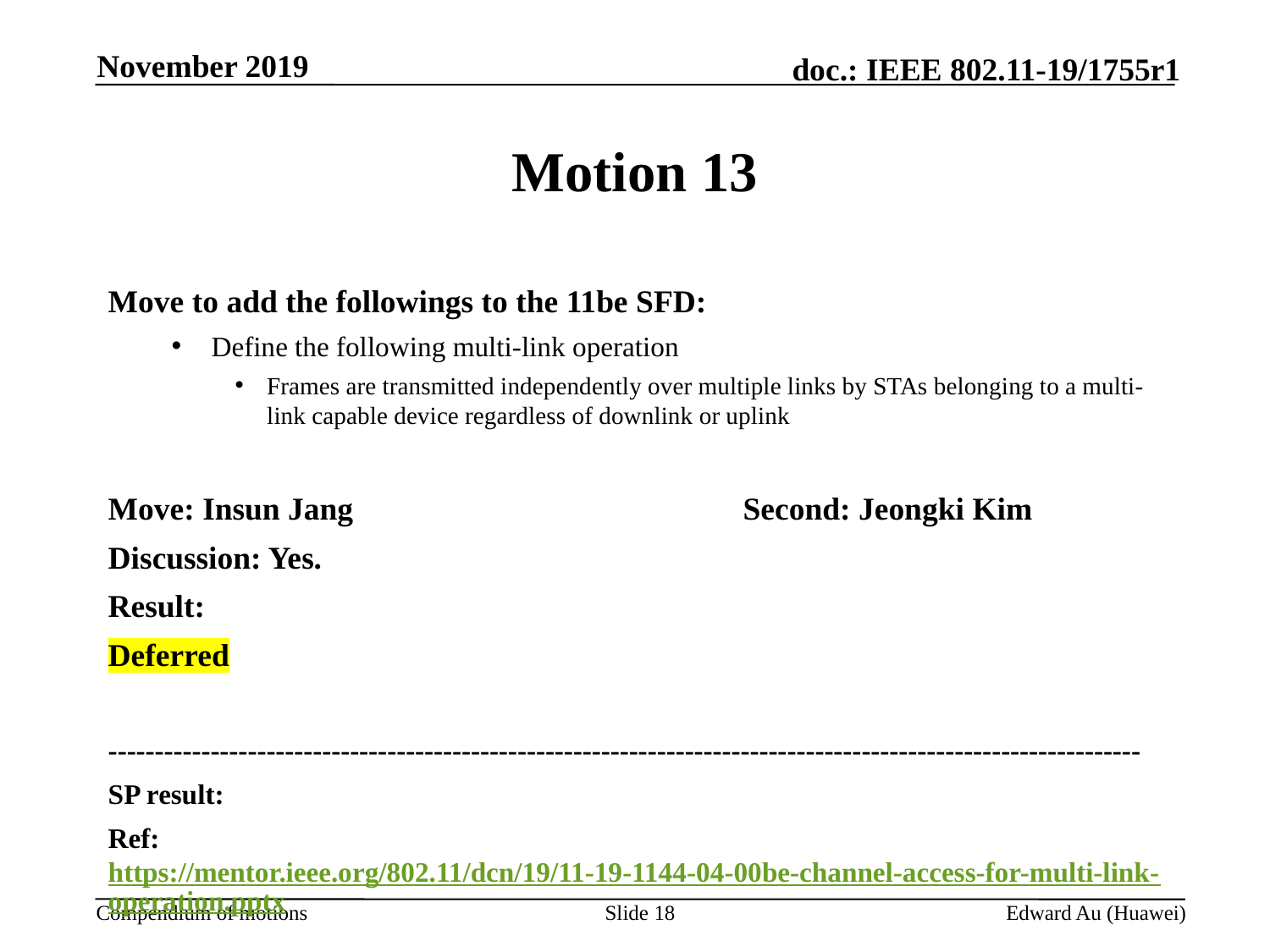

November 2019
# Motion 13
Move to add the followings to the 11be SFD:
Define the following multi-link operation
Frames are transmitted independently over multiple links by STAs belonging to a multi-link capable device regardless of downlink or uplink

Move: Insun Jang				Second: Jeongki Kim
Discussion: Yes.
Result:
Deferred

---------------------------------------------------------------------------------------------------------------
SP result:
Ref: https://mentor.ieee.org/802.11/dcn/19/11-19-1144-04-00be-channel-access-for-multi-link-operation.pptx

Slide 18
Edward Au (Huawei)